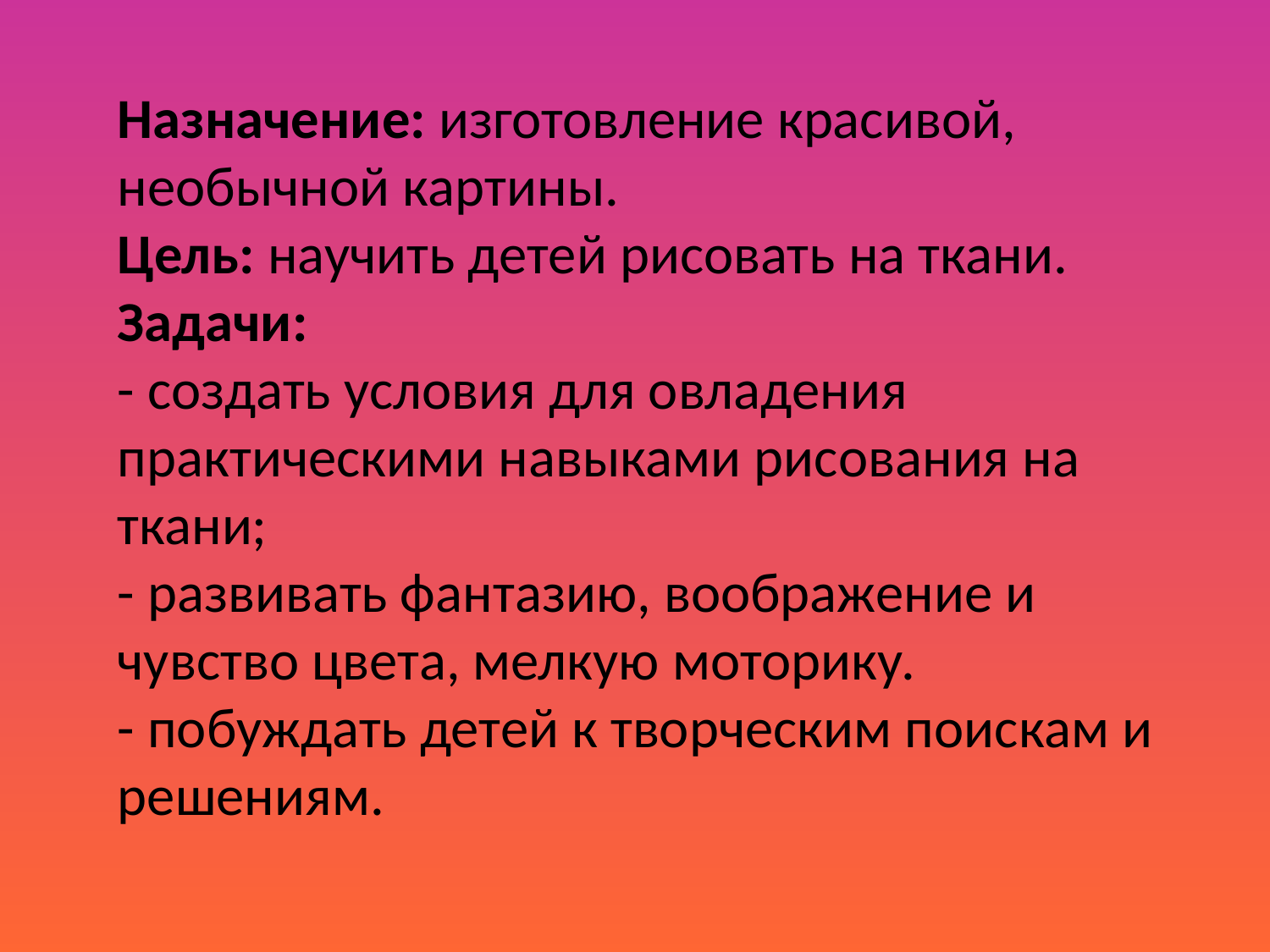

Назначение: изготовление красивой, необычной картины.
Цель: научить детей рисовать на ткани.
Задачи:
- создать условия для овладения практическими навыками рисования на ткани;
- развивать фантазию, воображение и чувство цвета, мелкую моторику.
- побуждать детей к творческим поискам и решениям.